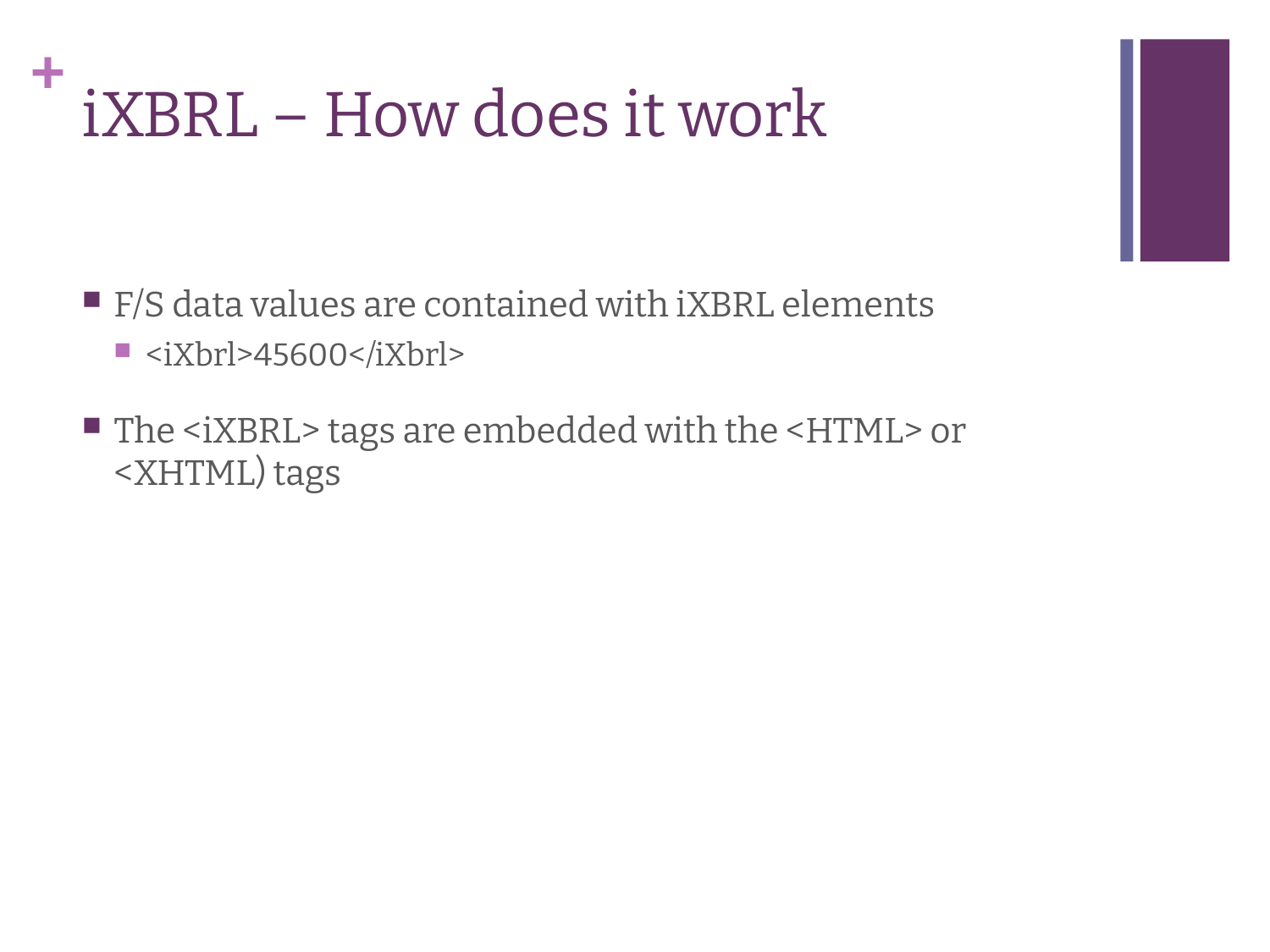

# iXBRL – How does it work
F/S data values are contained with iXBRL elements
<iXbrl>45600</iXbrl>
The <iXBRL> tags are embedded with the <HTML> or <XHTML) tags